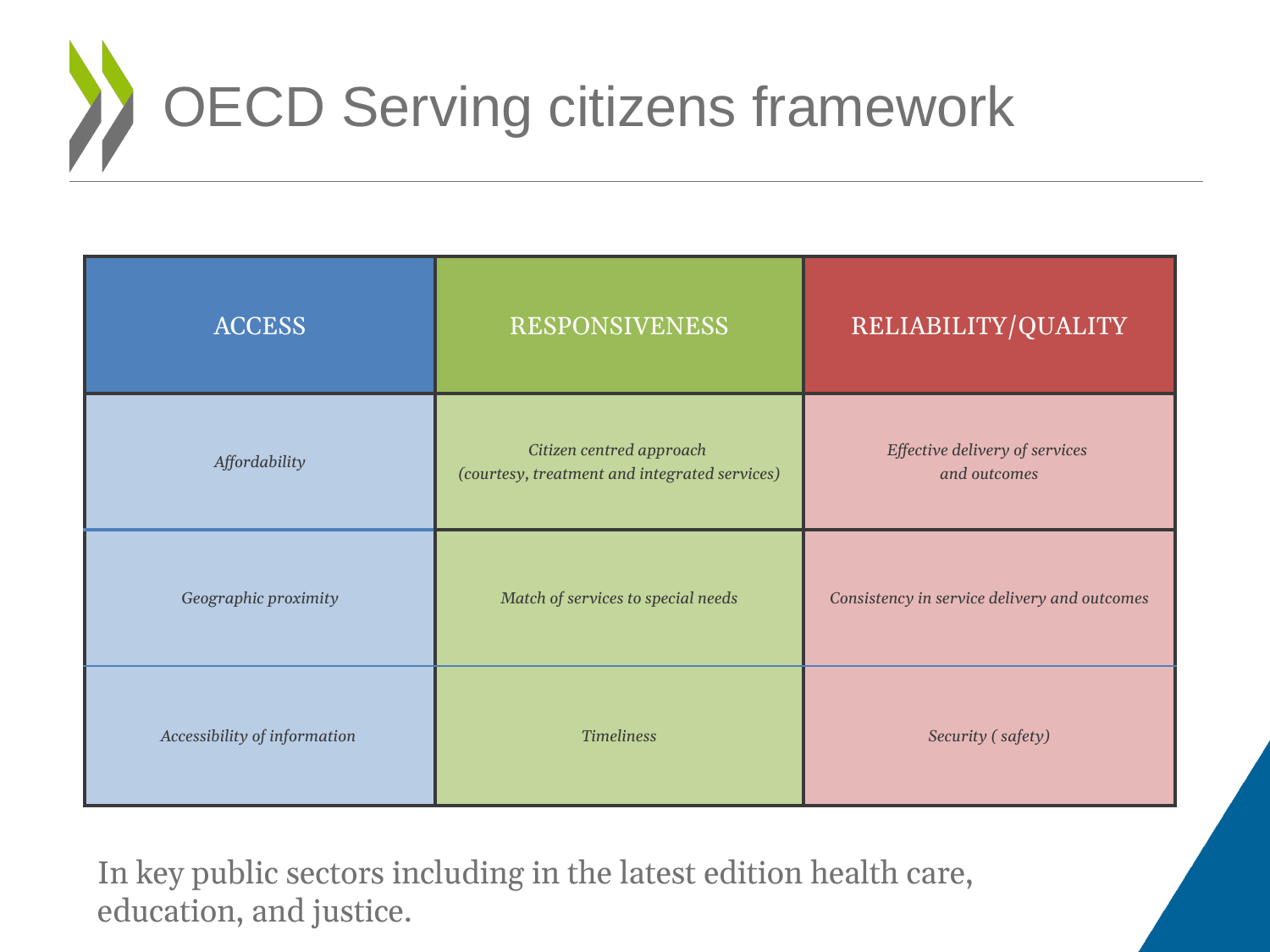

# OECD Serving citizens framework
| ACCESS | RESPONSIVENESS | RELIABILITY/QUALITY |
| --- | --- | --- |
| Affordability | Citizen centred approach (courtesy, treatment and integrated services) | Effective delivery of services and outcomes |
| Geographic proximity | Match of services to special needs | Consistency in service delivery and outcomes |
| Accessibility of information | Timeliness | Security ( safety) |
In key public sectors including in the latest edition health care, education, and justice.